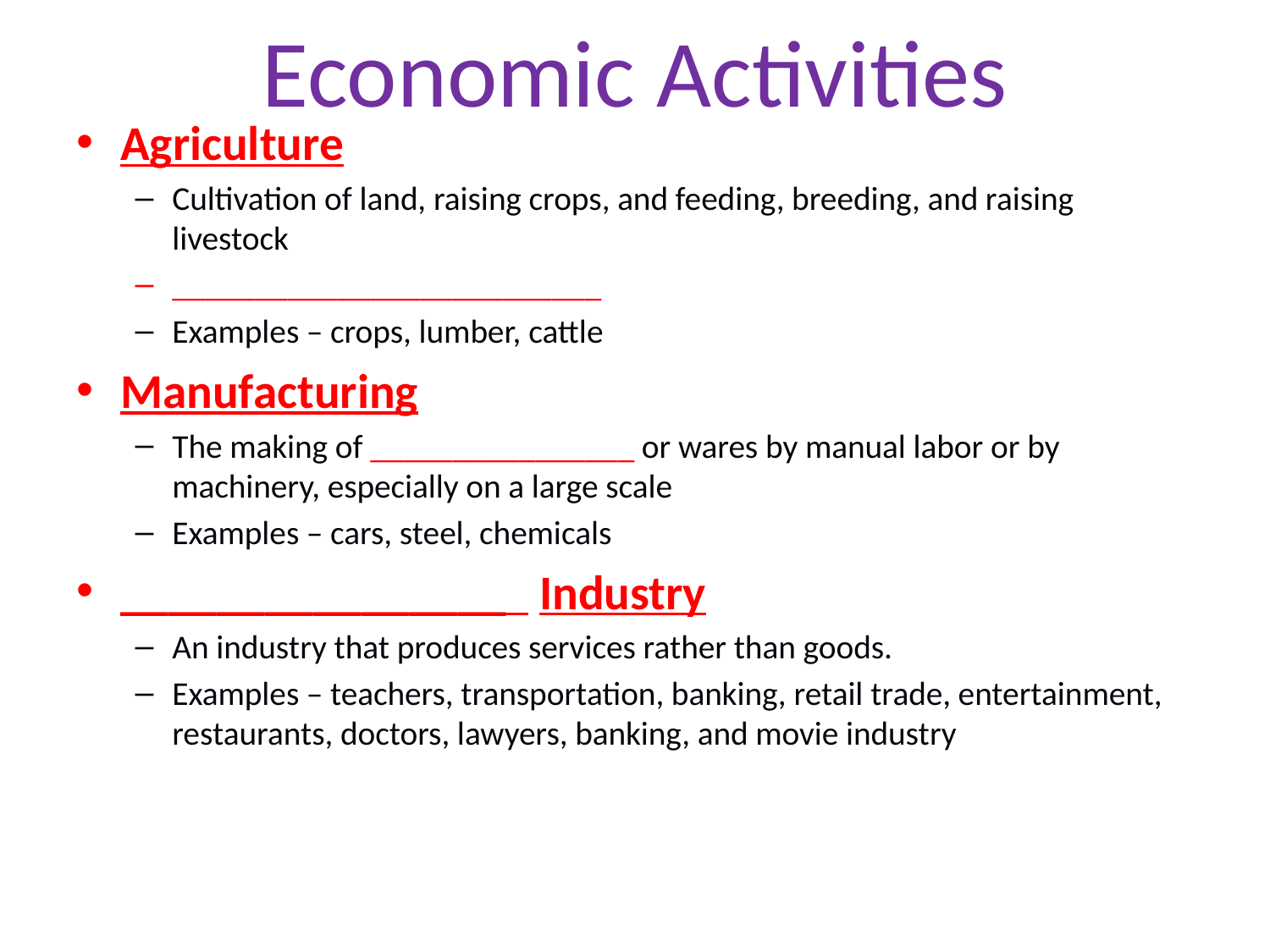

# Economic Activities
Agriculture
Cultivation of land, raising crops, and feeding, breeding, and raising livestock
__________________________
Examples – crops, lumber, cattle
Manufacturing
The making of ________________ or wares by manual labor or by machinery, especially on a large scale
Examples – cars, steel, chemicals
________________   Industry
An industry that produces services rather than goods.
Examples – teachers, transportation, banking, retail trade, entertainment, restaurants, doctors, lawyers, banking, and movie industry